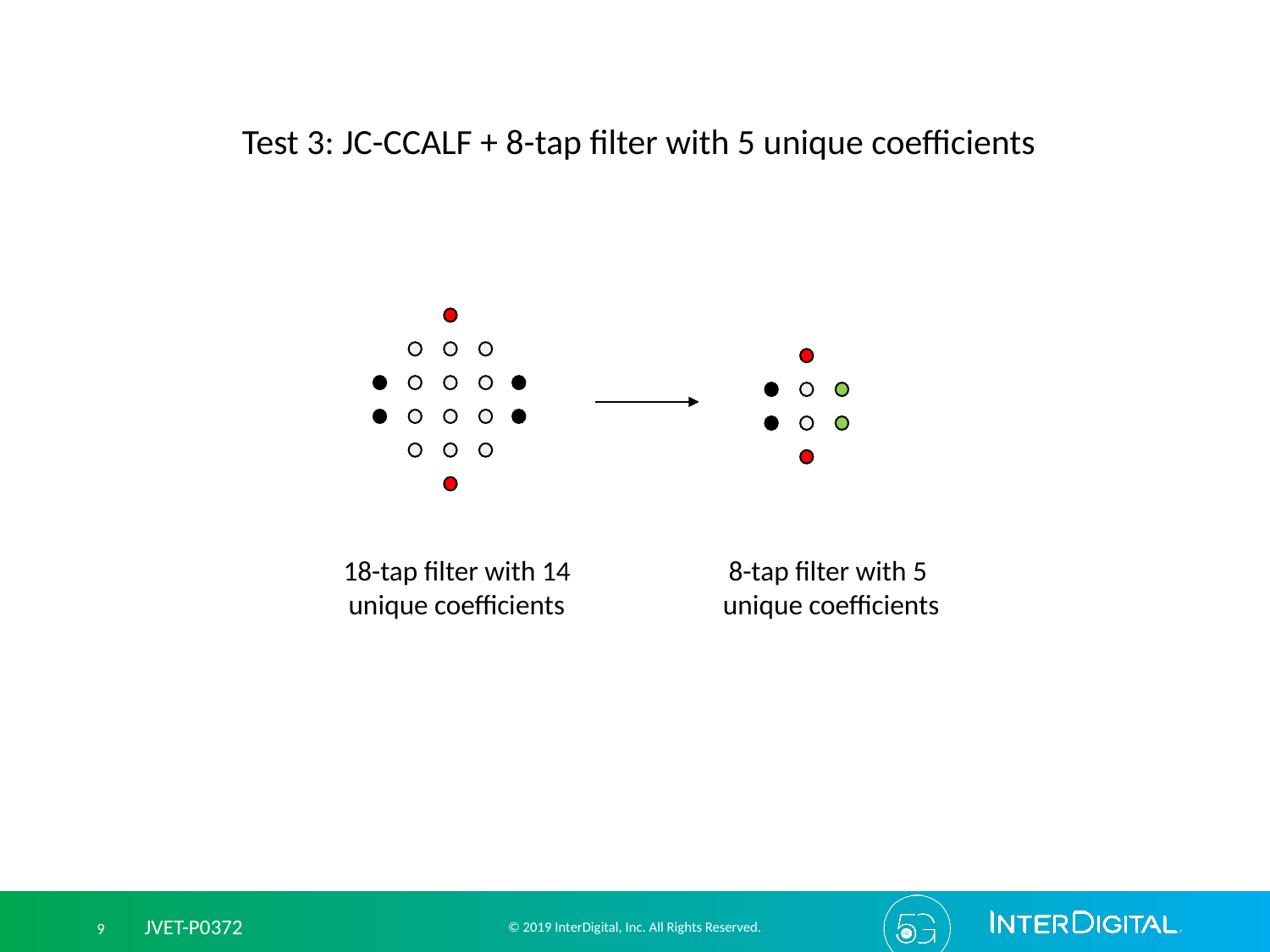

# Test 3: JC-CCALF + 8-tap filter with 5 unique coefficients

8-tap filter with 5
unique coefficients
18-tap filter with 14 unique coefficients
© 2019 InterDigital, Inc. All Rights Reserved.
9           JVET-P0372